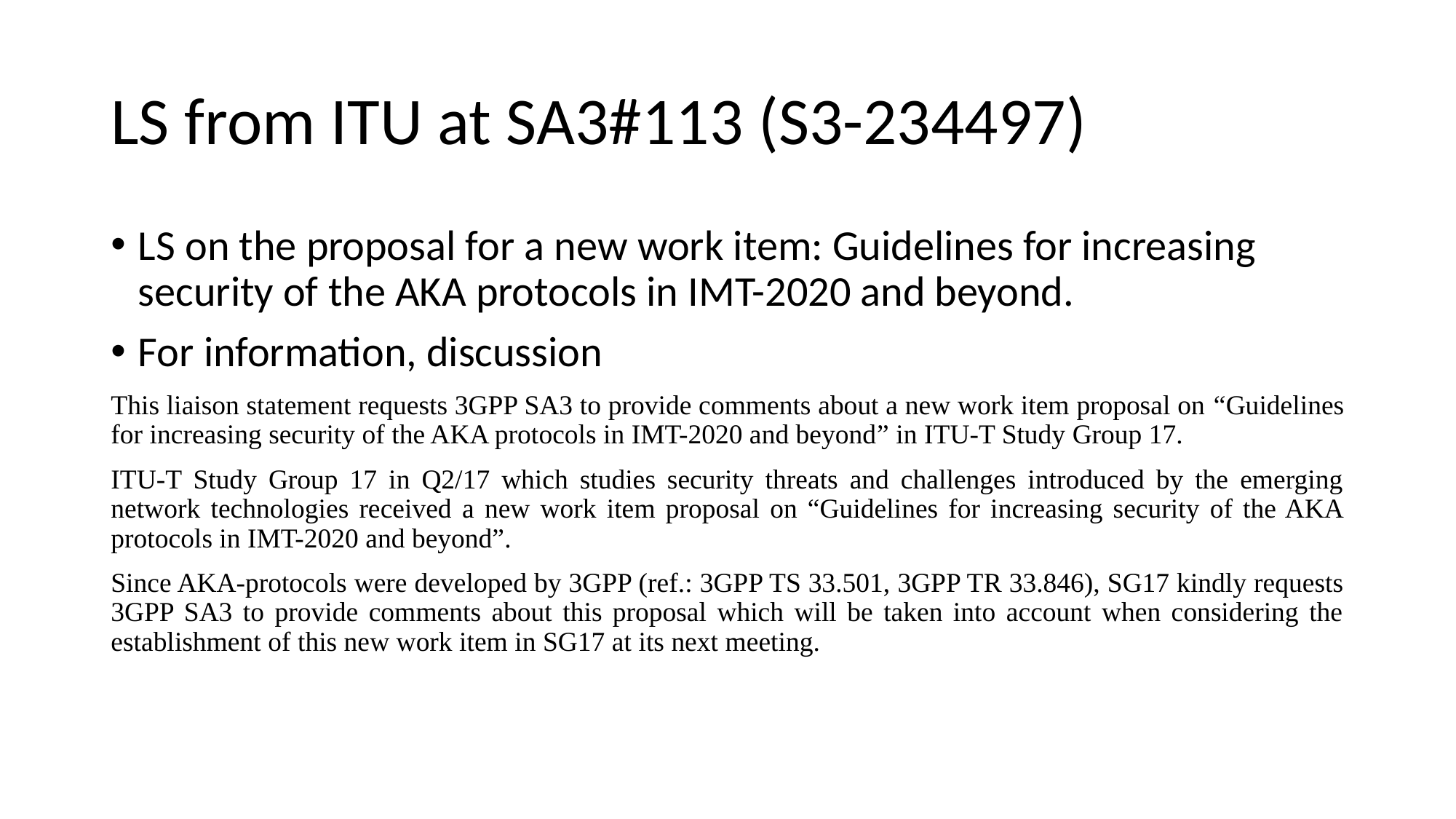

# LS from ITU at SA3#113 (S3-234497)
LS on the proposal for a new work item: Guidelines for increasing security of the AKA protocols in IMT-2020 and beyond.
For information, discussion
This liaison statement requests 3GPP SA3 to provide comments about a new work item proposal on “Guidelines for increasing security of the AKA protocols in IMT-2020 and beyond” in ITU-T Study Group 17.
ITU-T Study Group 17 in Q2/17 which studies security threats and challenges introduced by the emerging network technologies received a new work item proposal on “Guidelines for increasing security of the AKA protocols in IMT-2020 and beyond”.
Since AKA-protocols were developed by 3GPP (ref.: 3GPP TS 33.501, 3GPP TR 33.846), SG17 kindly requests 3GPP SA3 to provide comments about this proposal which will be taken into account when considering the establishment of this new work item in SG17 at its next meeting.